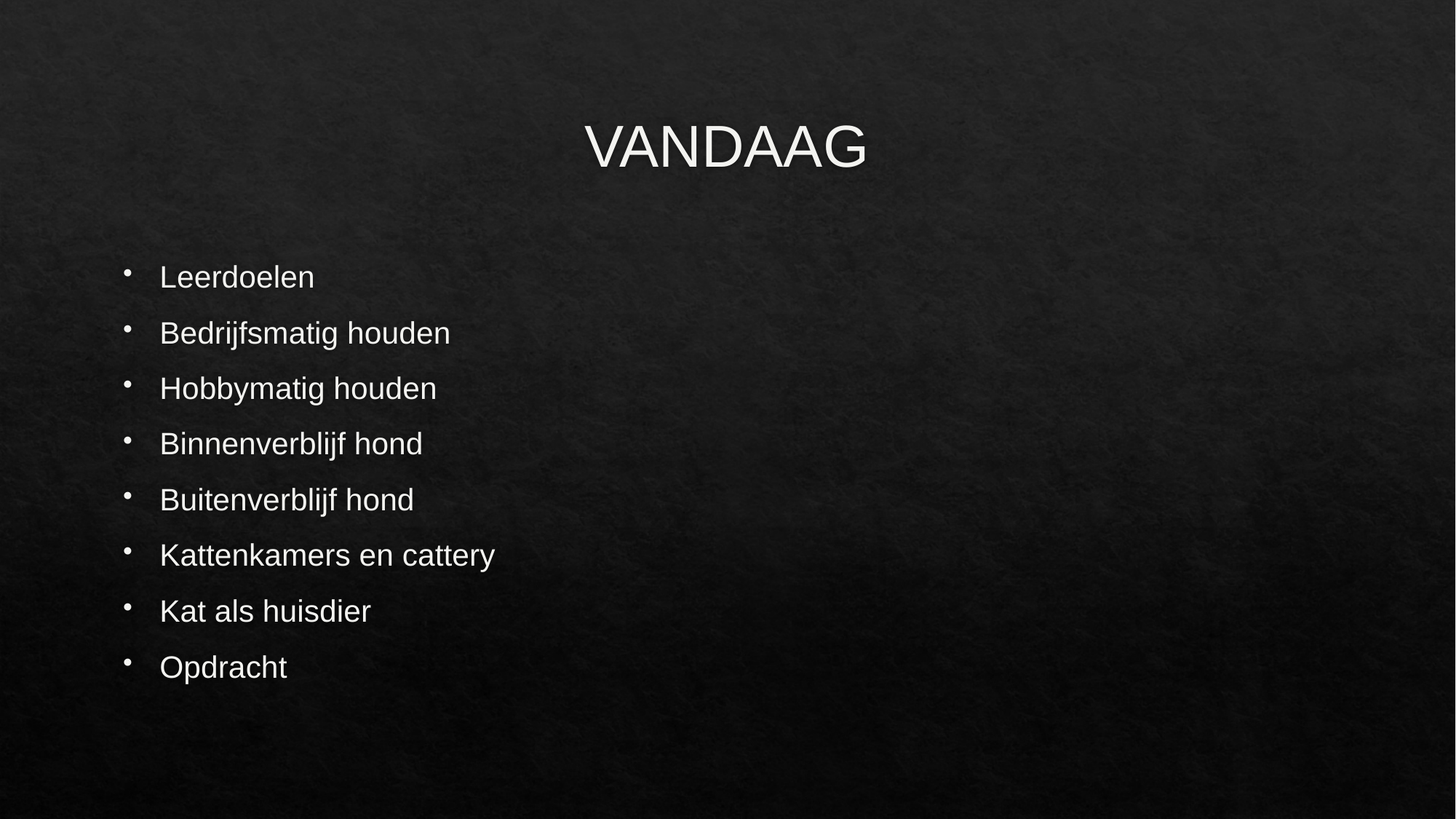

# VANDAAG
Leerdoelen
Bedrijfsmatig houden
Hobbymatig houden
Binnenverblijf hond
Buitenverblijf hond
Kattenkamers en cattery
Kat als huisdier
Opdracht